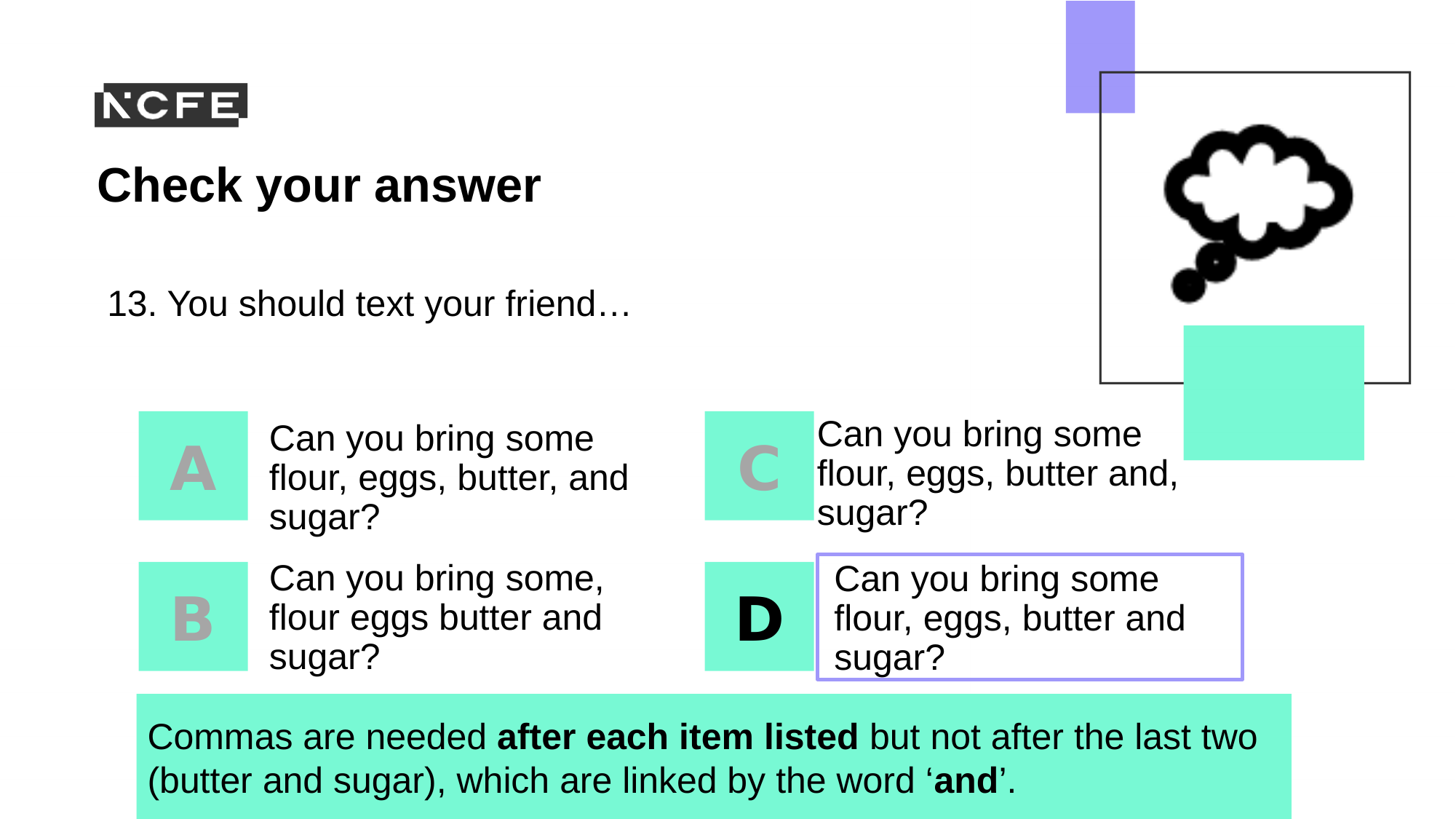

13. You should text your friend…
Can you bring some flour, eggs, butter and, sugar?

Can you bring some flour, eggs, butter, and sugar?

Can you bring some, flour eggs butter and sugar?

Can you bring some flour, eggs, butter and sugar?

Commas are needed after each item listed but not after the last two (butter and sugar), which are linked by the word ‘and’.